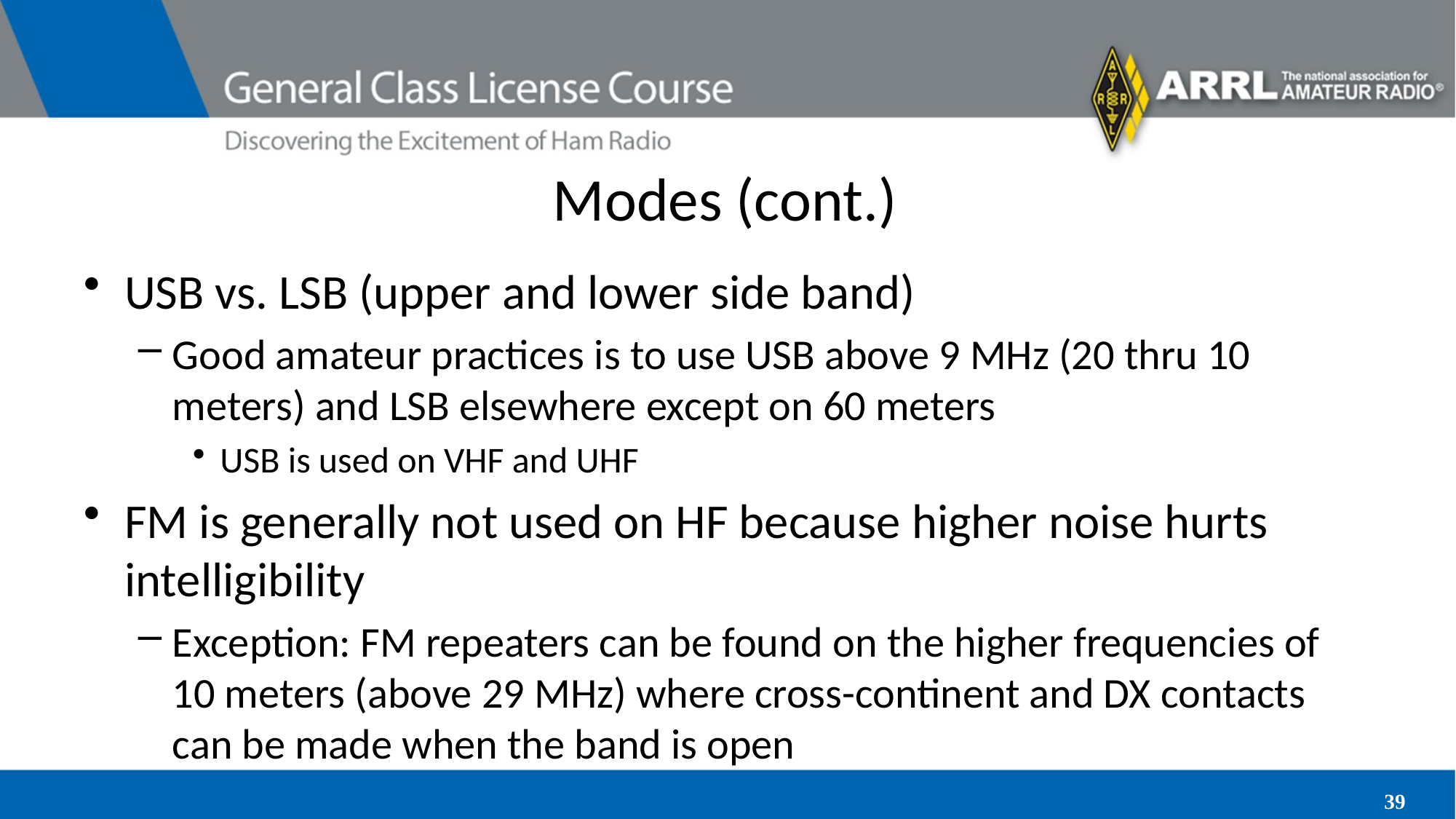

# Modes (cont.)
USB vs. LSB (upper and lower side band)
Good amateur practices is to use USB above 9 MHz (20 thru 10 meters) and LSB elsewhere except on 60 meters
USB is used on VHF and UHF
FM is generally not used on HF because higher noise hurts intelligibility
Exception: FM repeaters can be found on the higher frequencies of 10 meters (above 29 MHz) where cross-continent and DX contacts can be made when the band is open